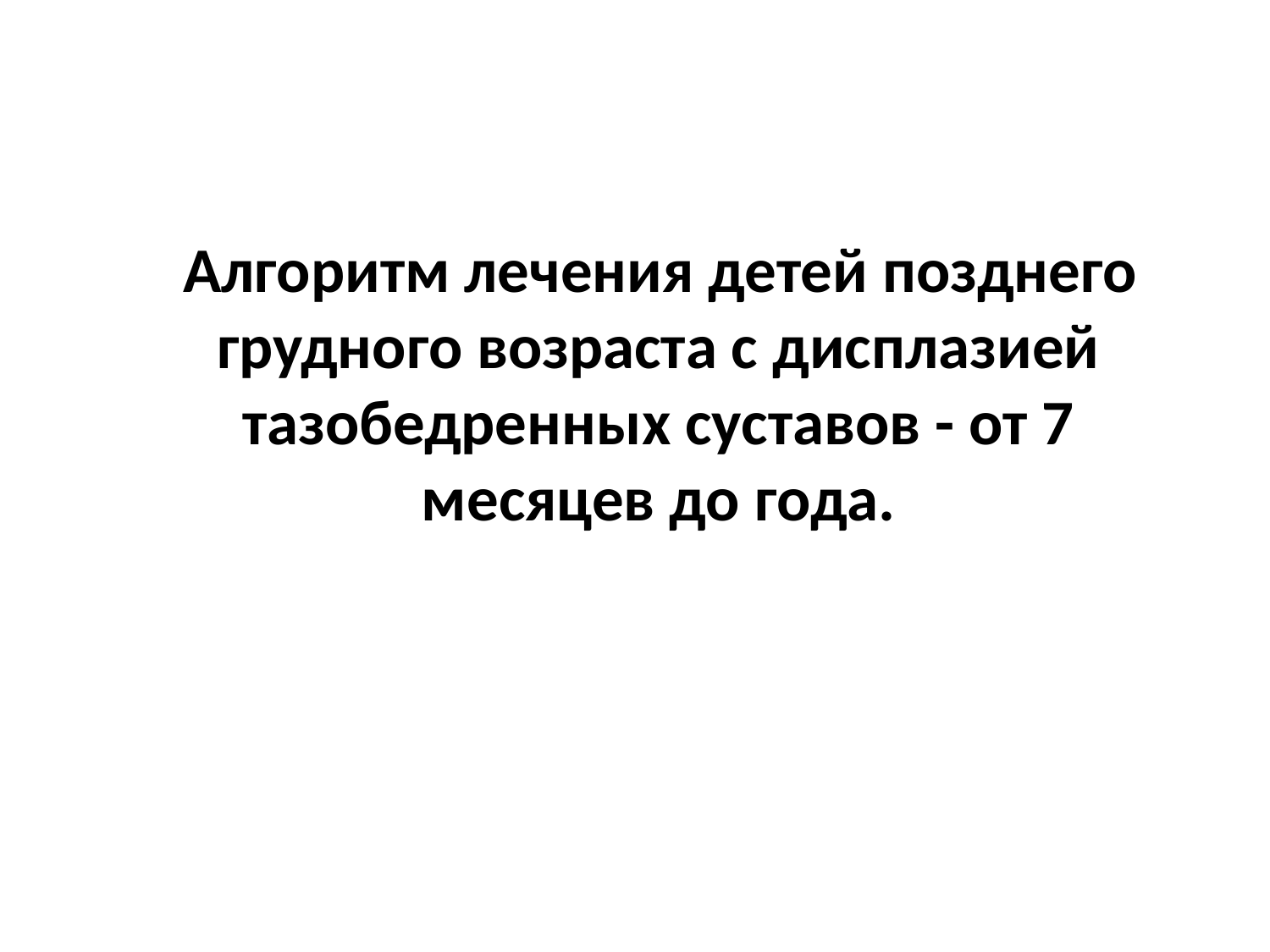

Алгоритм лечения детей позднего грудного возраста с дисплазией тазобедренных суставов - от 7 месяцев до года.